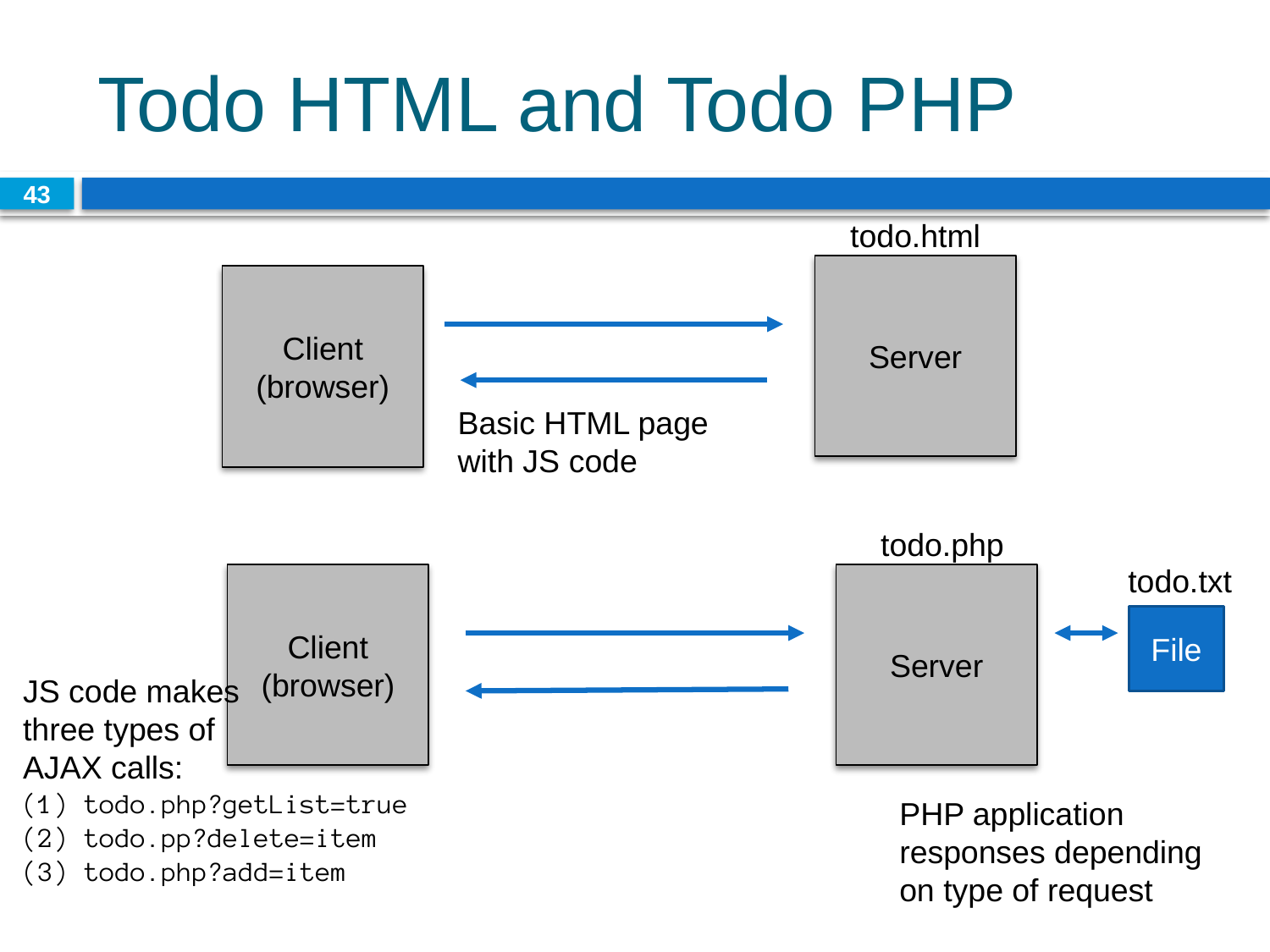

# Todo HTML and Todo PHP
43
todo.html
Server
Client
(browser)
Basic HTML page
with JS code
todo.php
todo.txt
Client
(browser)
Server
File
JS code makes
three types of
AJAX calls:
(1) todo.php?getList=true
(2) todo.pp?delete=item
(3) todo.php?add=item
PHP application
responses depending
on type of request